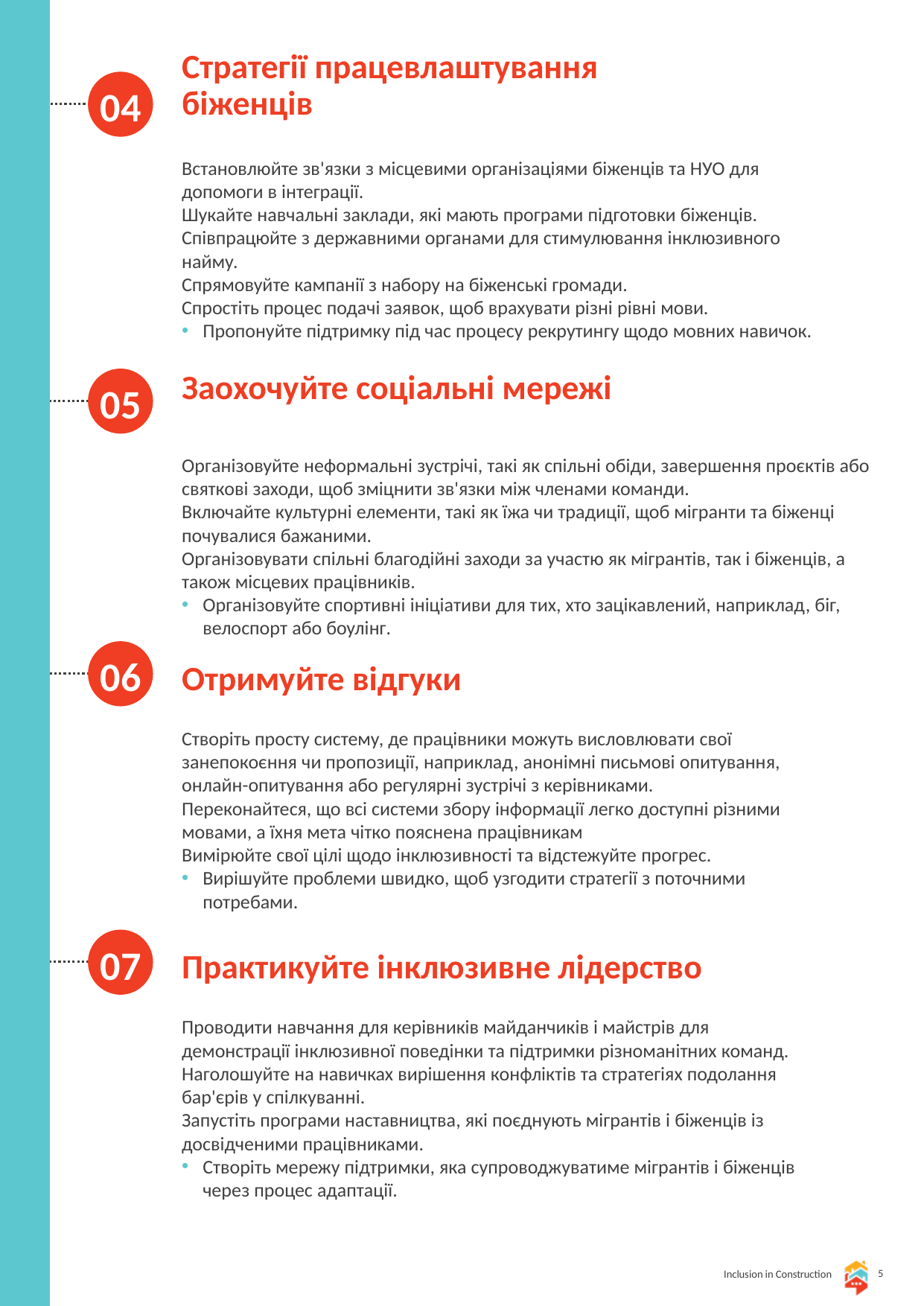

Стратегії працевлаштування біженців

04
Встановлюйте зв'язки з місцевими організаціями біженців та НУО для допомоги в інтеграції.
Шукайте навчальні заклади, які мають програми підготовки біженців.
Співпрацюйте з державними органами для стимулювання інклюзивного найму.
Спрямовуйте кампанії з набору на біженські громади.
Спростіть процес подачі заявок, щоб врахувати різні рівні мови.
Пропонуйте підтримку під час процесу рекрутингу щодо мовних навичок.

Заохочуйте соціальні мережі

05
Організовуйте неформальні зустрічі, такі як спільні обіди, завершення проєктів або святкові заходи, щоб зміцнити зв'язки між членами команди.
Включайте культурні елементи, такі як їжа чи традиції, щоб мігранти та біженці почувалися бажаними.
Організовувати спільні благодійні заходи за участю як мігрантів, так і біженців, а також місцевих працівників.
Організовуйте спортивні ініціативи для тих, хто зацікавлений, наприклад, біг, велоспорт або боулінг.

06
Отримуйте відгуки
Створіть просту систему, де працівники можуть висловлювати свої занепокоєння чи пропозиції, наприклад, анонімні письмові опитування, онлайн-опитування або регулярні зустрічі з керівниками.
Переконайтеся, що всі системи збору інформації легко доступні різними мовами, а їхня мета чітко пояснена працівникам
Вимірюйте свої цілі щодо інклюзивності та відстежуйте прогрес.
Вирішуйте проблеми швидко, щоб узгодити стратегії з поточними потребами.

07
Практикуйте інклюзивне лідерство
Проводити навчання для керівників майданчиків і майстрів для демонстрації інклюзивної поведінки та підтримки різноманітних команд.
Наголошуйте на навичках вирішення конфліктів та стратегіях подолання бар'єрів у спілкуванні.
Запустіть програми наставництва, які поєднують мігрантів і біженців із досвідченими працівниками.
Створіть мережу підтримки, яка супроводжуватиме мігрантів і біженців через процес адаптації.
5